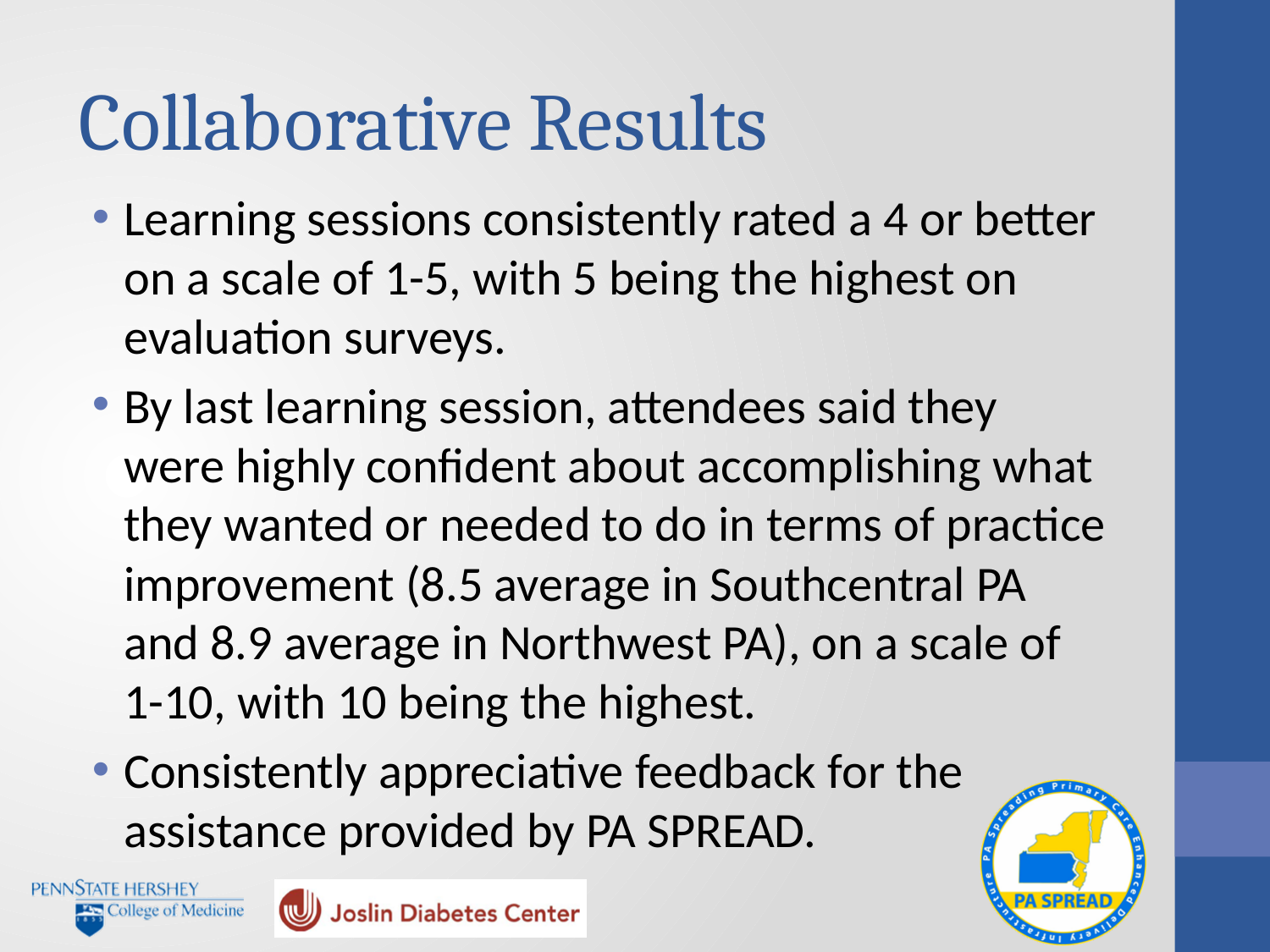

# Collaborative Results
Learning sessions consistently rated a 4 or better on a scale of 1-5, with 5 being the highest on evaluation surveys.
By last learning session, attendees said they were highly confident about accomplishing what they wanted or needed to do in terms of practice improvement (8.5 average in Southcentral PA and 8.9 average in Northwest PA), on a scale of 1-10, with 10 being the highest.
Consistently appreciative feedback for the assistance provided by PA SPREAD.